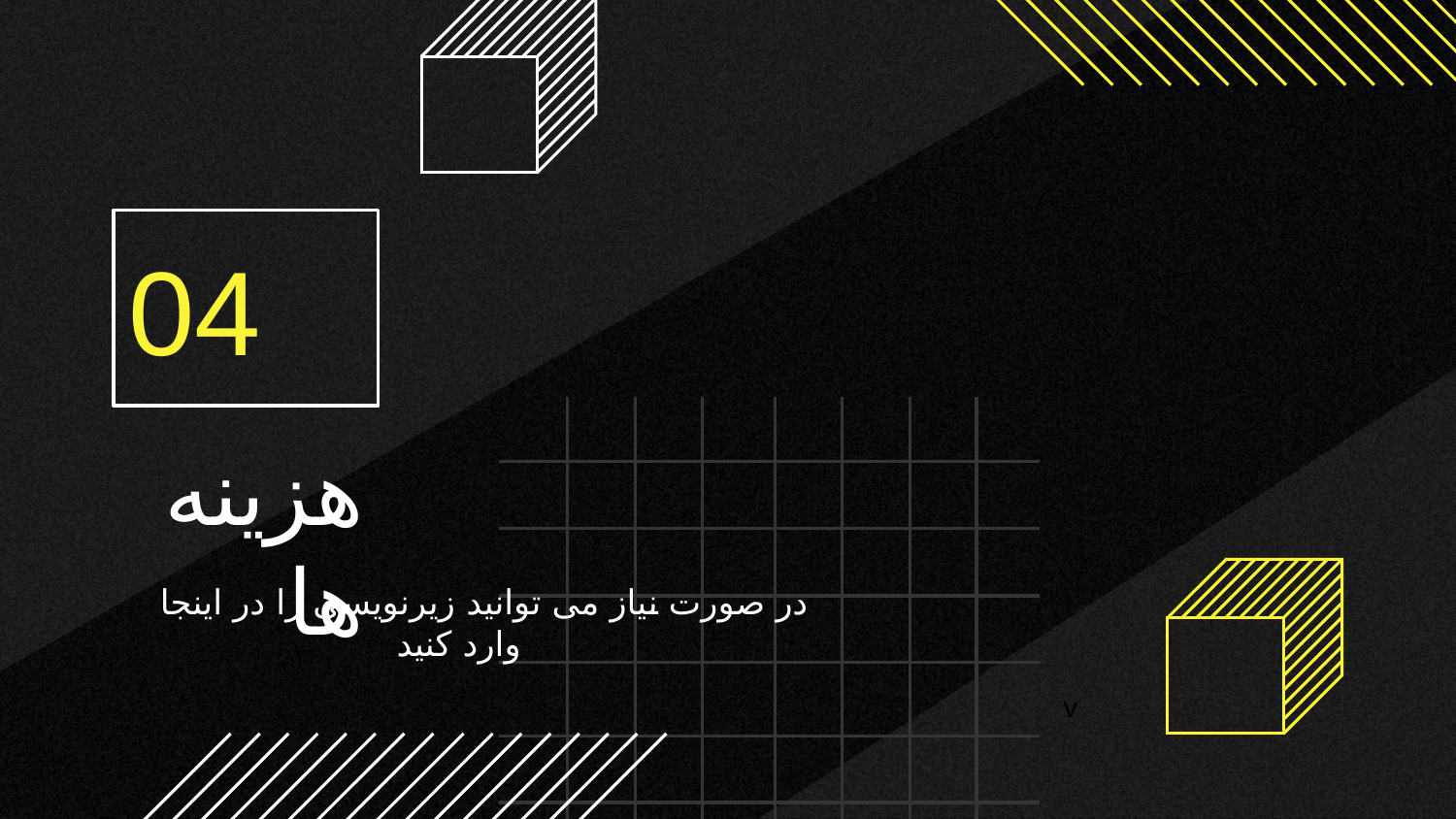

04
# هزینه ها
در صورت نیاز می توانید زیرنویسی را در اینجا وارد کنید